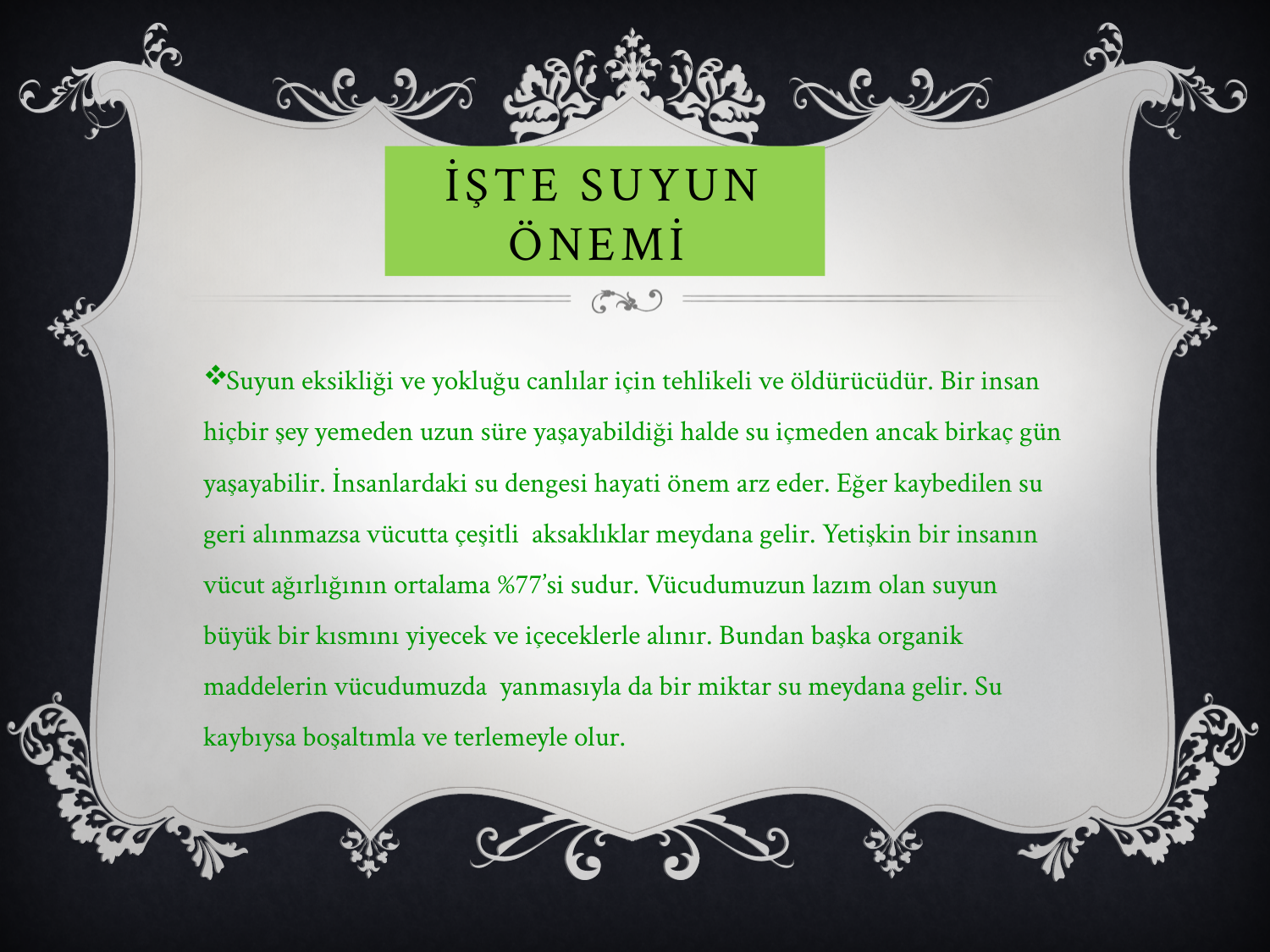

# İŞTE SUYUN ÖNEMİ
Suyun eksikliği ve yokluğu canlılar için tehlikeli ve öldürücüdür. Bir insan hiçbir şey yemeden uzun süre yaşayabildiği halde su içmeden ancak birkaç gün yaşayabilir. İnsanlardaki su dengesi hayati önem arz eder. Eğer kaybedilen su geri alınmazsa vücutta çeşitli  aksaklıklar meydana gelir. Yetişkin bir insanın vücut ağırlığının ortalama %77’si sudur. Vücudumuzun lazım olan suyun büyük bir kısmını yiyecek ve içeceklerle alınır. Bundan başka organik maddelerin vücudumuzda  yanmasıyla da bir miktar su meydana gelir. Su kaybıysa boşaltımla ve terlemeyle olur.